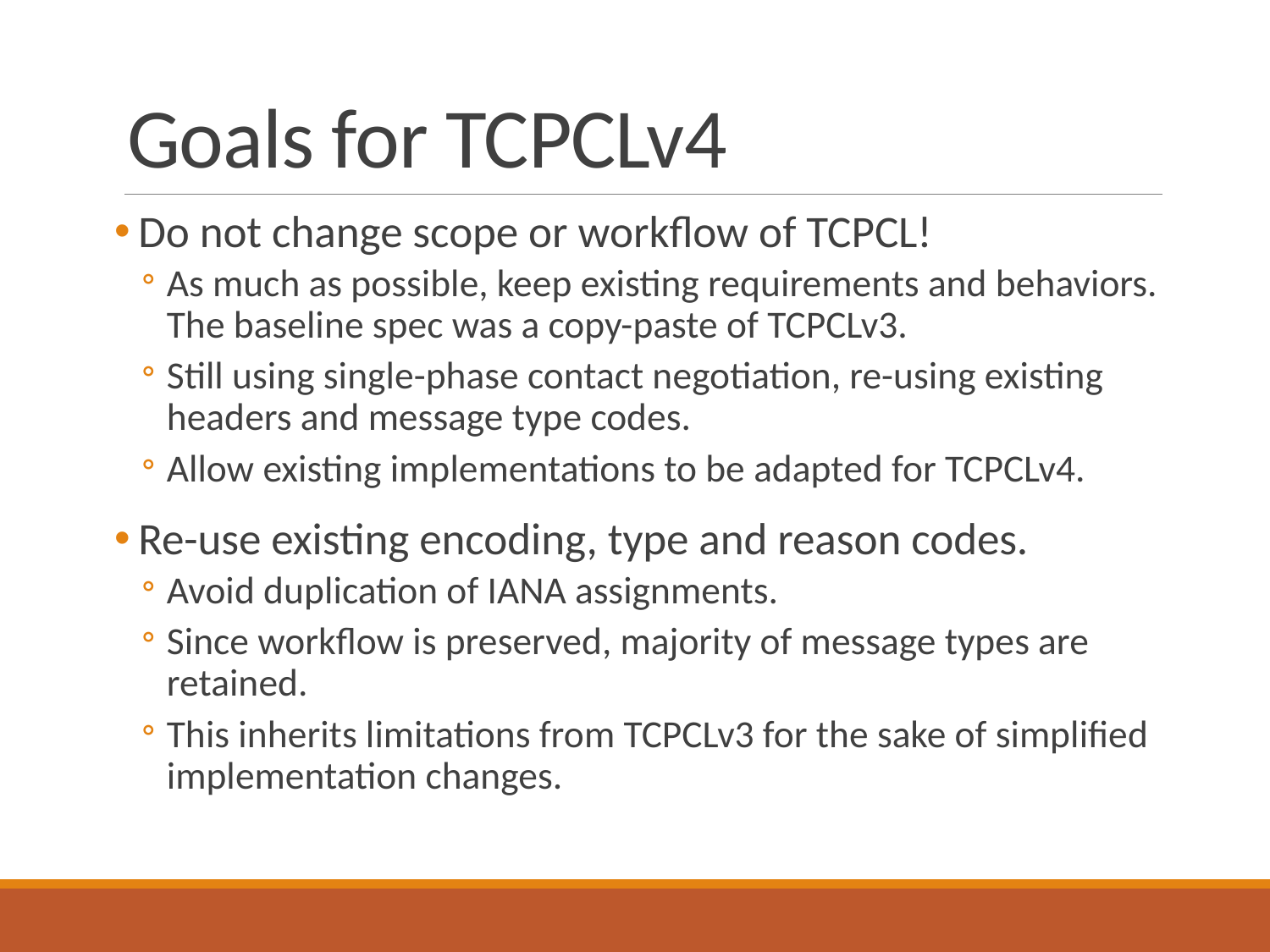

# Goals for TCPCLv4
Do not change scope or workflow of TCPCL!
As much as possible, keep existing requirements and behaviors. The baseline spec was a copy-paste of TCPCLv3.
Still using single-phase contact negotiation, re-using existing headers and message type codes.
Allow existing implementations to be adapted for TCPCLv4.
Re-use existing encoding, type and reason codes.
Avoid duplication of IANA assignments.
Since workflow is preserved, majority of message types are retained.
This inherits limitations from TCPCLv3 for the sake of simplified implementation changes.